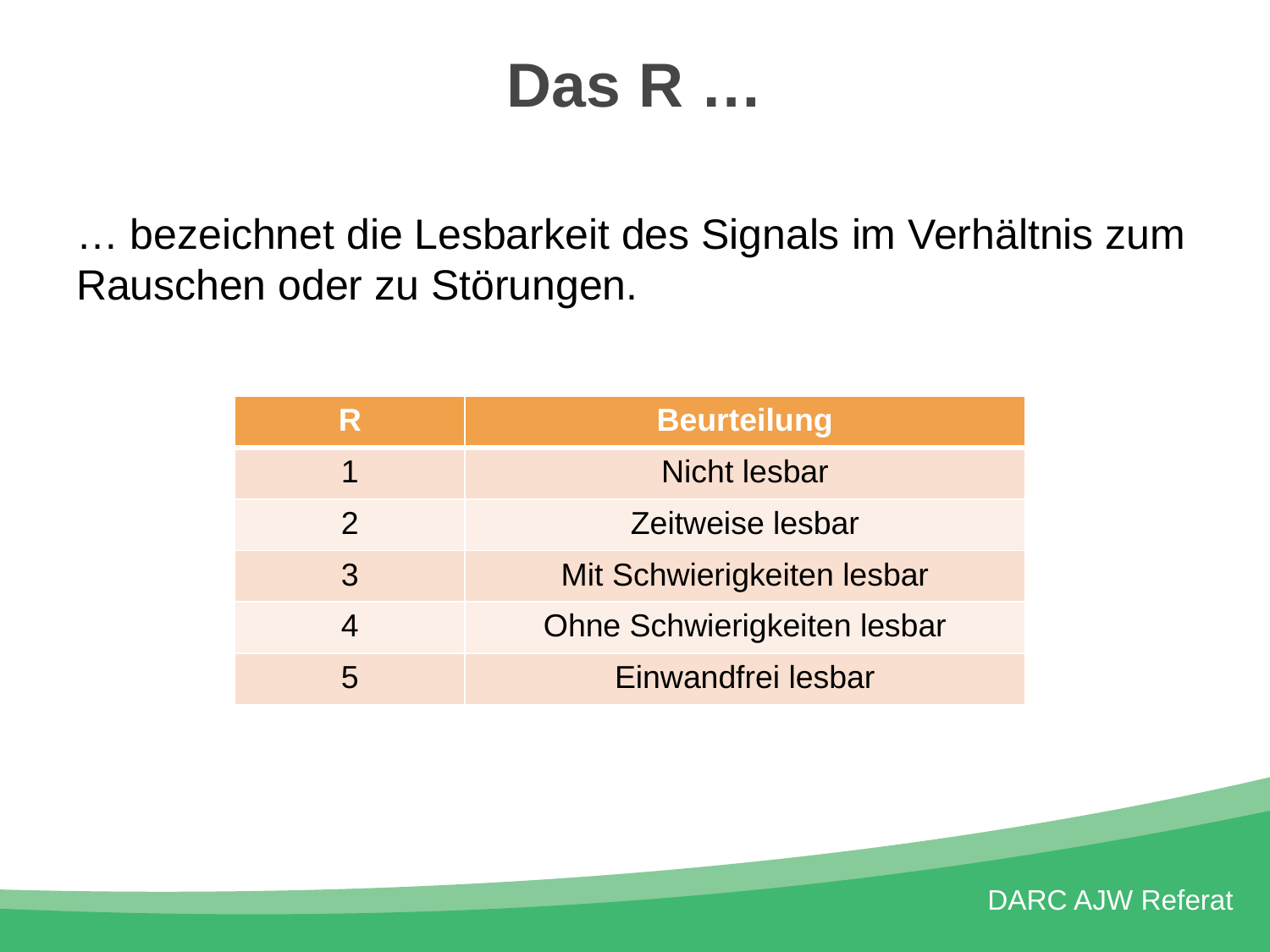

# Das R …
… bezeichnet die Lesbarkeit des Signals im Verhältnis zum Rauschen oder zu Störungen.
| R | Beurteilung |
| --- | --- |
| 1 | Nicht lesbar |
| 2 | Zeitweise lesbar |
| 3 | Mit Schwierigkeiten lesbar |
| 4 | Ohne Schwierigkeiten lesbar |
| 5 | Einwandfrei lesbar |